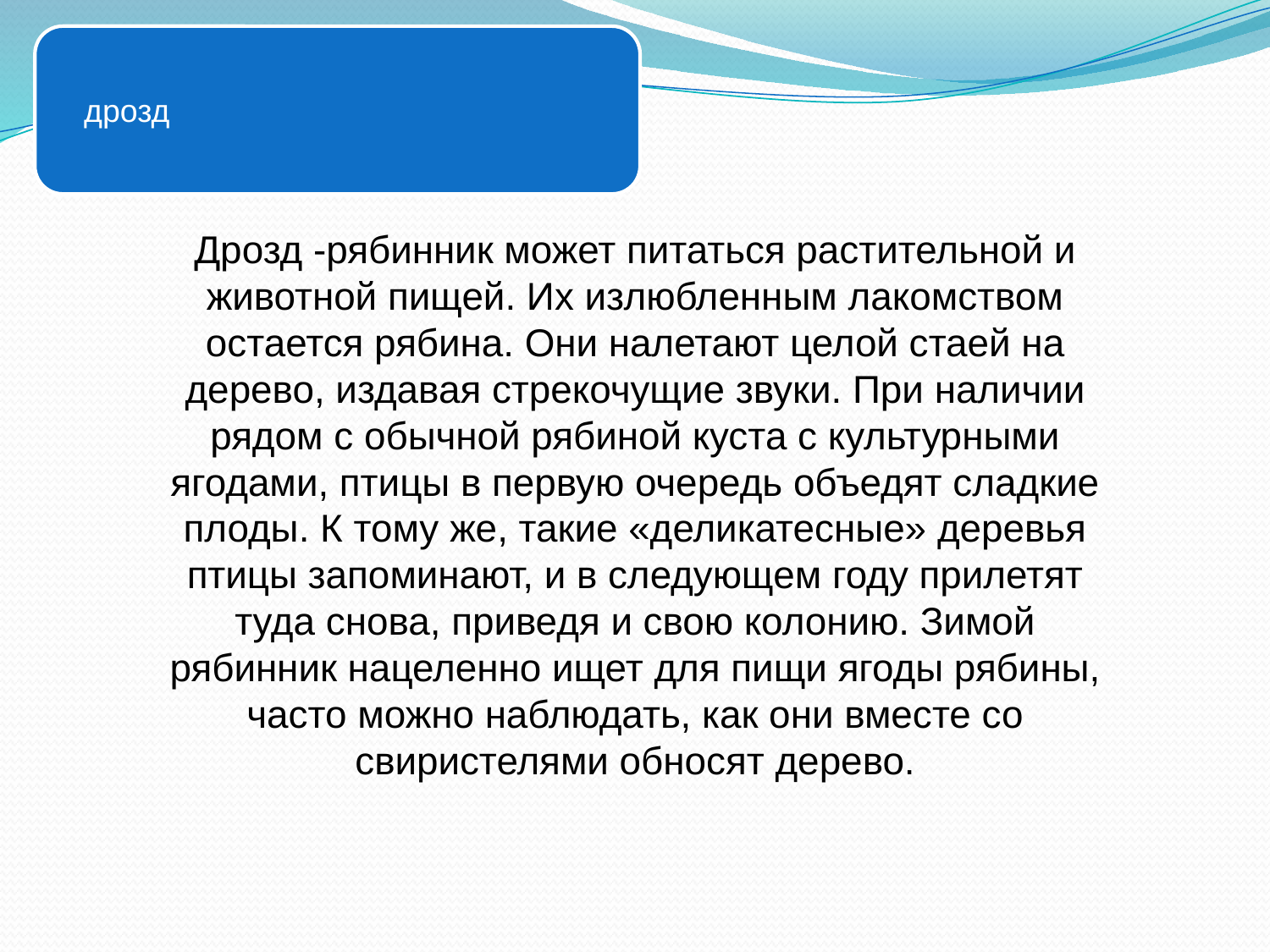

дрозд
# Дрозд -рябинник может питаться растительной и животной пищей. Их излюбленным лакомством остается рябина. Они налетают целой стаей на дерево, издавая стрекочущие звуки. При наличии рядом с обычной рябиной куста с культурными ягодами, птицы в первую очередь объедят сладкие плоды. К тому же, такие «деликатесные» деревья птицы запоминают, и в следующем году прилетят туда снова, приведя и свою колонию. Зимой рябинник нацеленно ищет для пищи ягоды рябины, часто можно наблюдать, как они вместе со свиристелями обносят дерево.